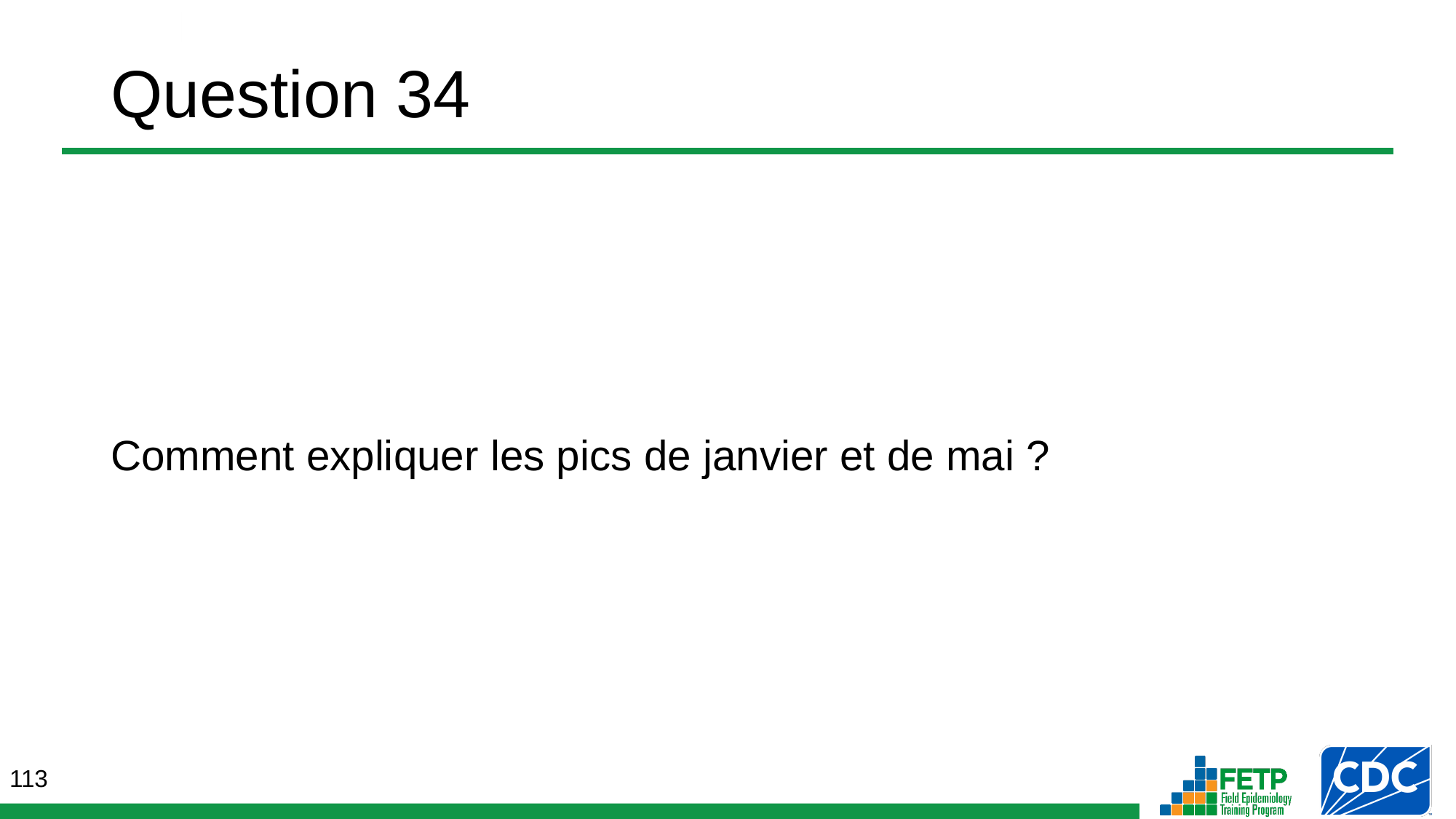

# Question 34
Comment expliquer les pics de janvier et de mai ?